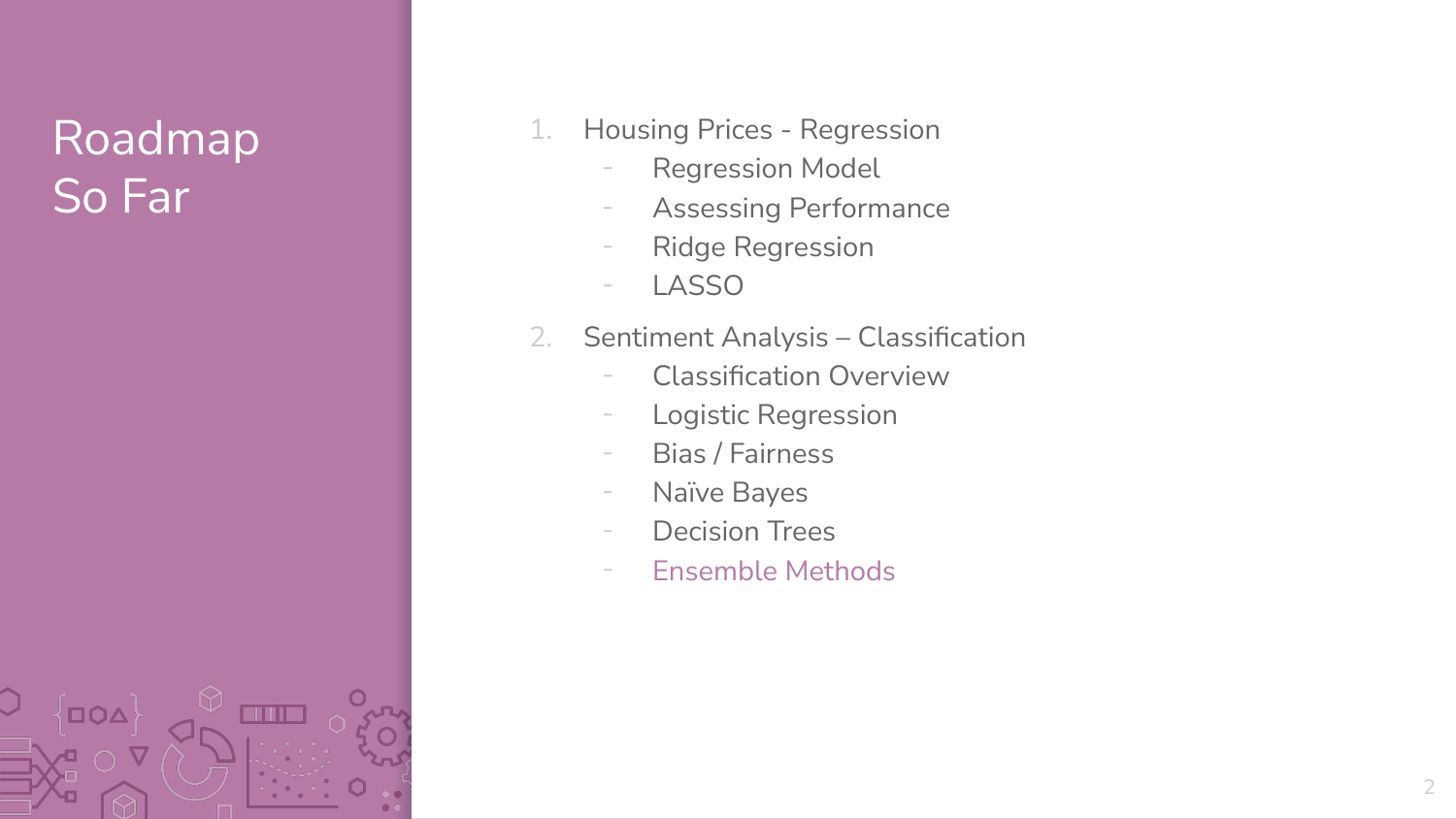

# Roadmap So Far
Housing Prices - Regression
Regression Model
Assessing Performance
Ridge Regression
LASSO
Sentiment Analysis – Classification
Classification Overview
Logistic Regression
Bias / Fairness
Naïve Bayes
Decision Trees
Ensemble Methods

2